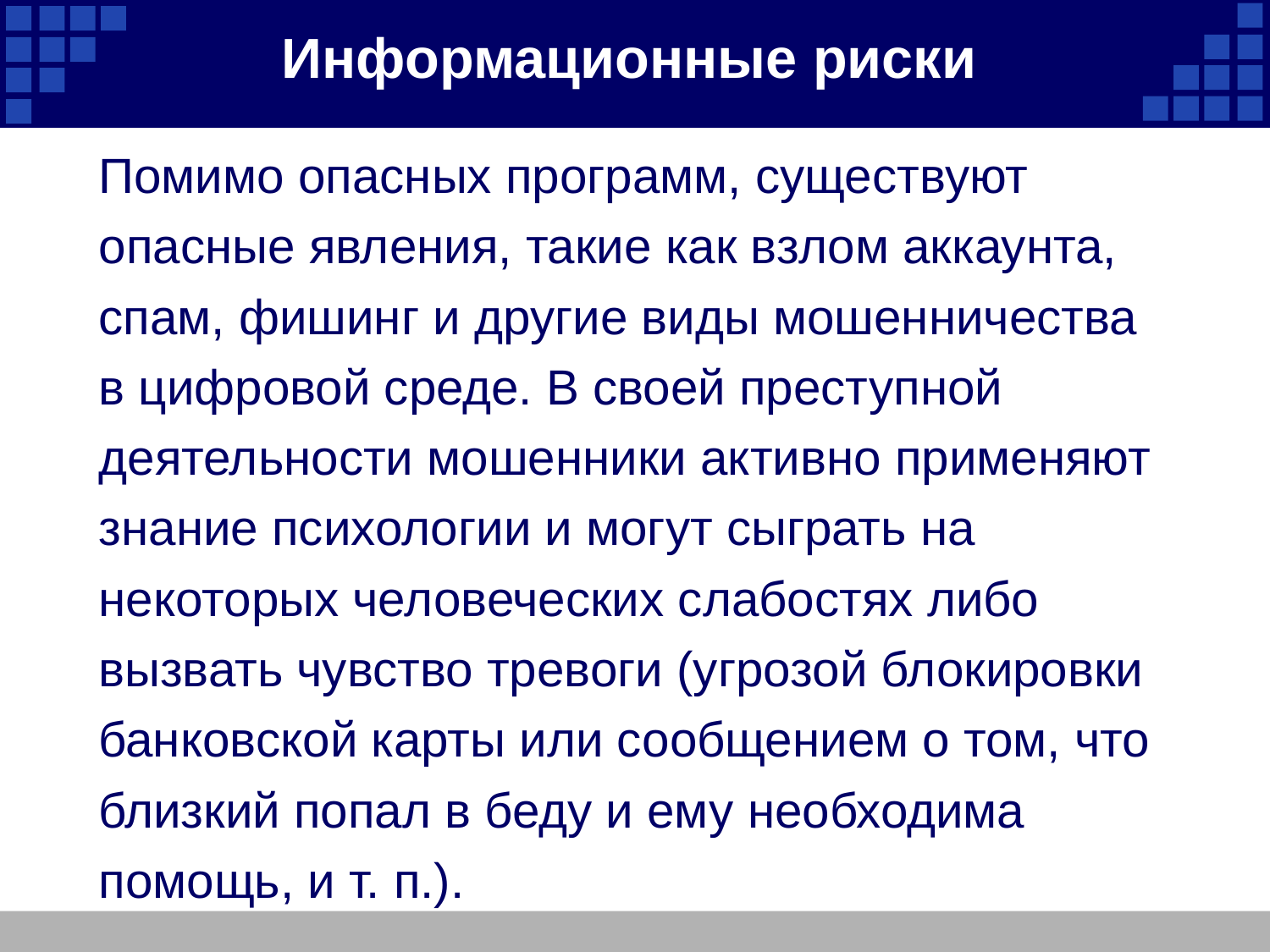

# Информационные риски
Помимо опасных программ, существуют опасные явления, такие как взлом аккаунта, спам, фишинг и другие виды мошенничества в цифровой среде. В своей преступной деятельности мошенники активно применяют знание психологии и могут сыграть на некоторых человеческих слабостях либо вызвать чувство тревоги (угрозой блокировки банковской карты или сообщением о том, что близкий попал в беду и ему необходима помощь, и т. п.).